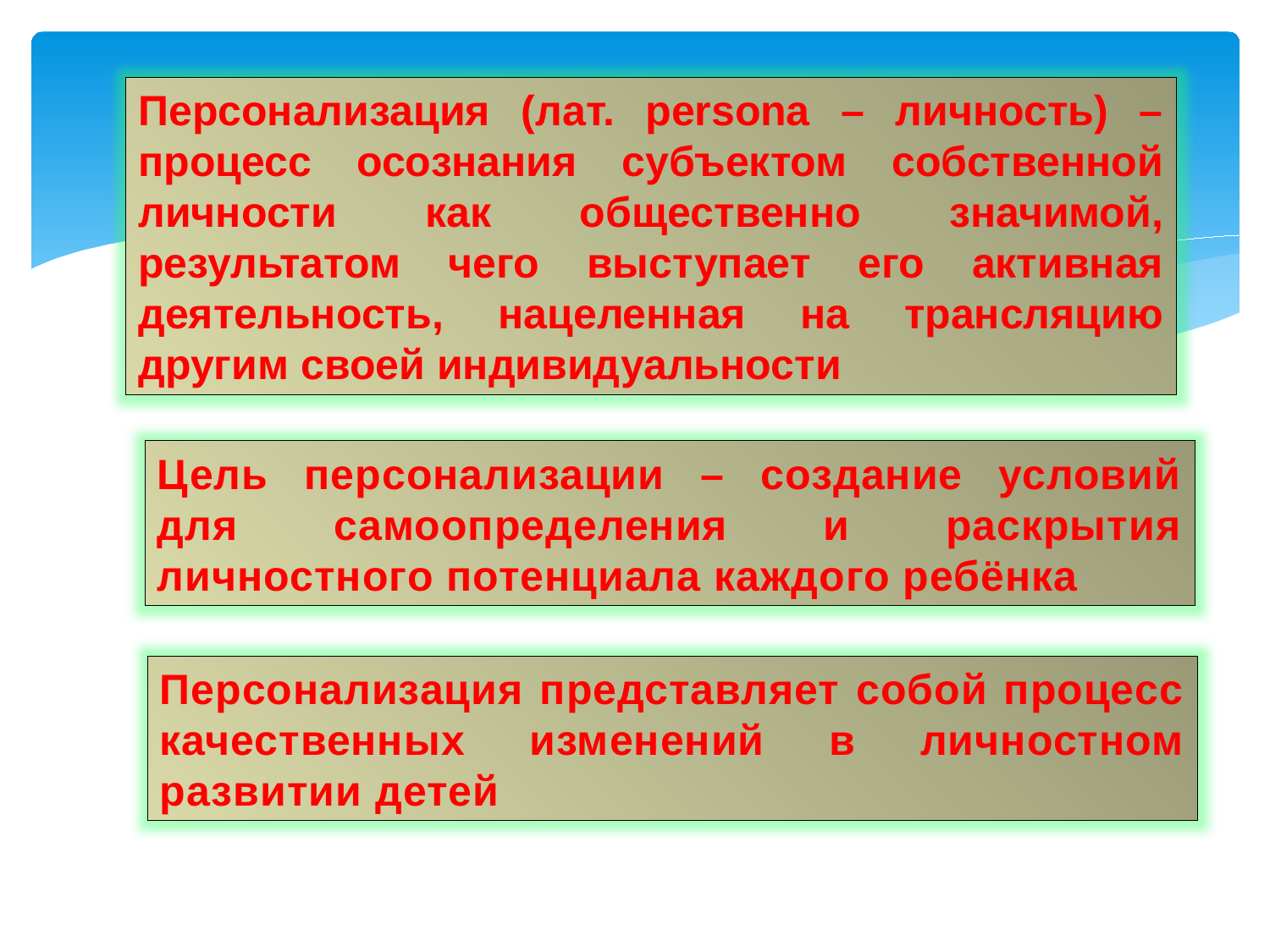

Персонализация (лат. persona – личность) – процесс осознания субъектом собственной личности как общественно значимой, результатом чего выступает его активная деятельность, нацеленная на трансляцию другим своей индивидуальности

Цель персонализации – создание условий для самоопределения и раскрытия личностного потенциала каждого ребёнка
Персонализация представляет собой процесс качественных изменений в личностном развитии детей